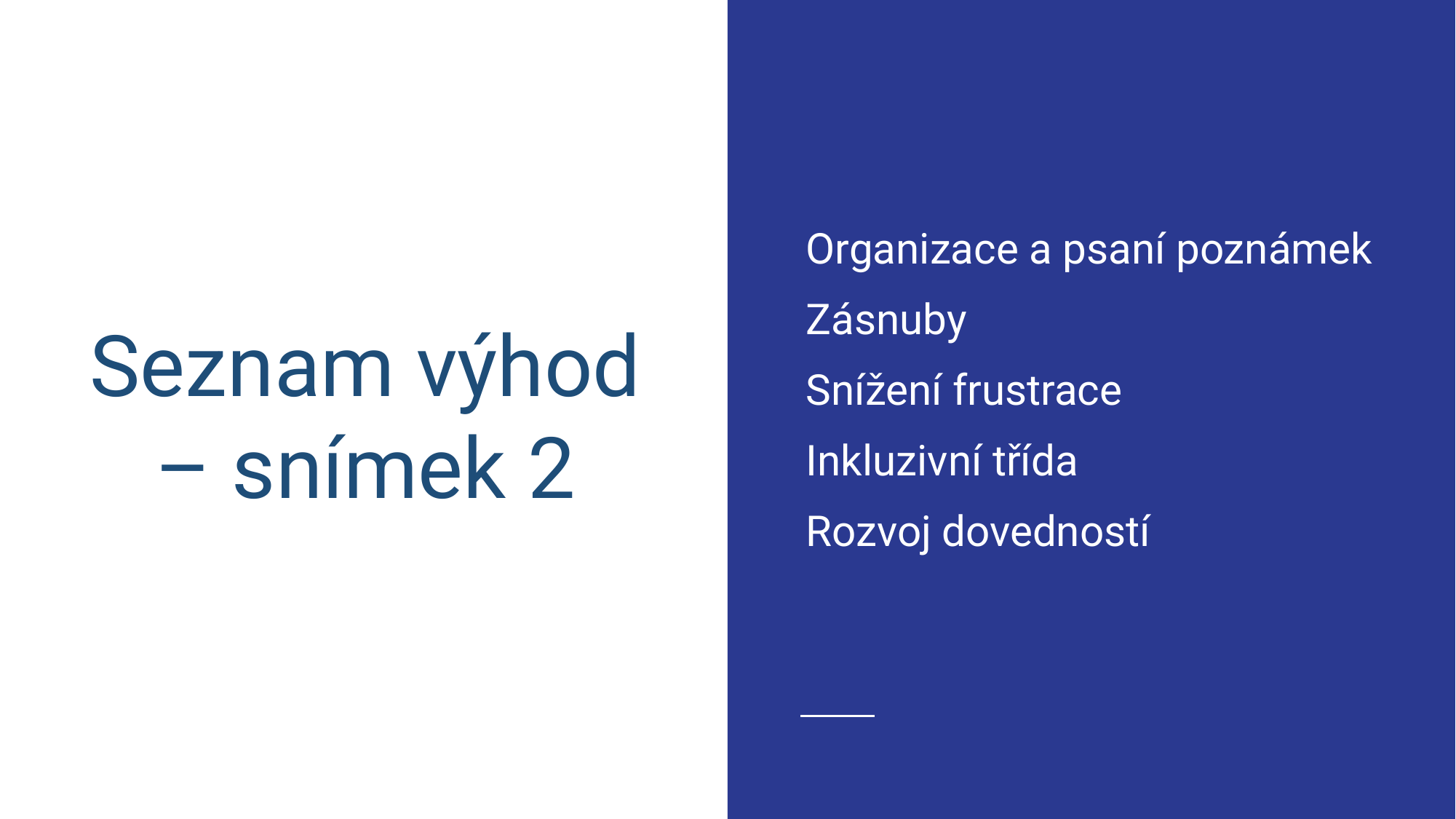

Organizace a psaní poznámek
Zásnuby
Snížení frustrace
Inkluzivní třída
Rozvoj dovedností

# Seznam výhod – snímek 2